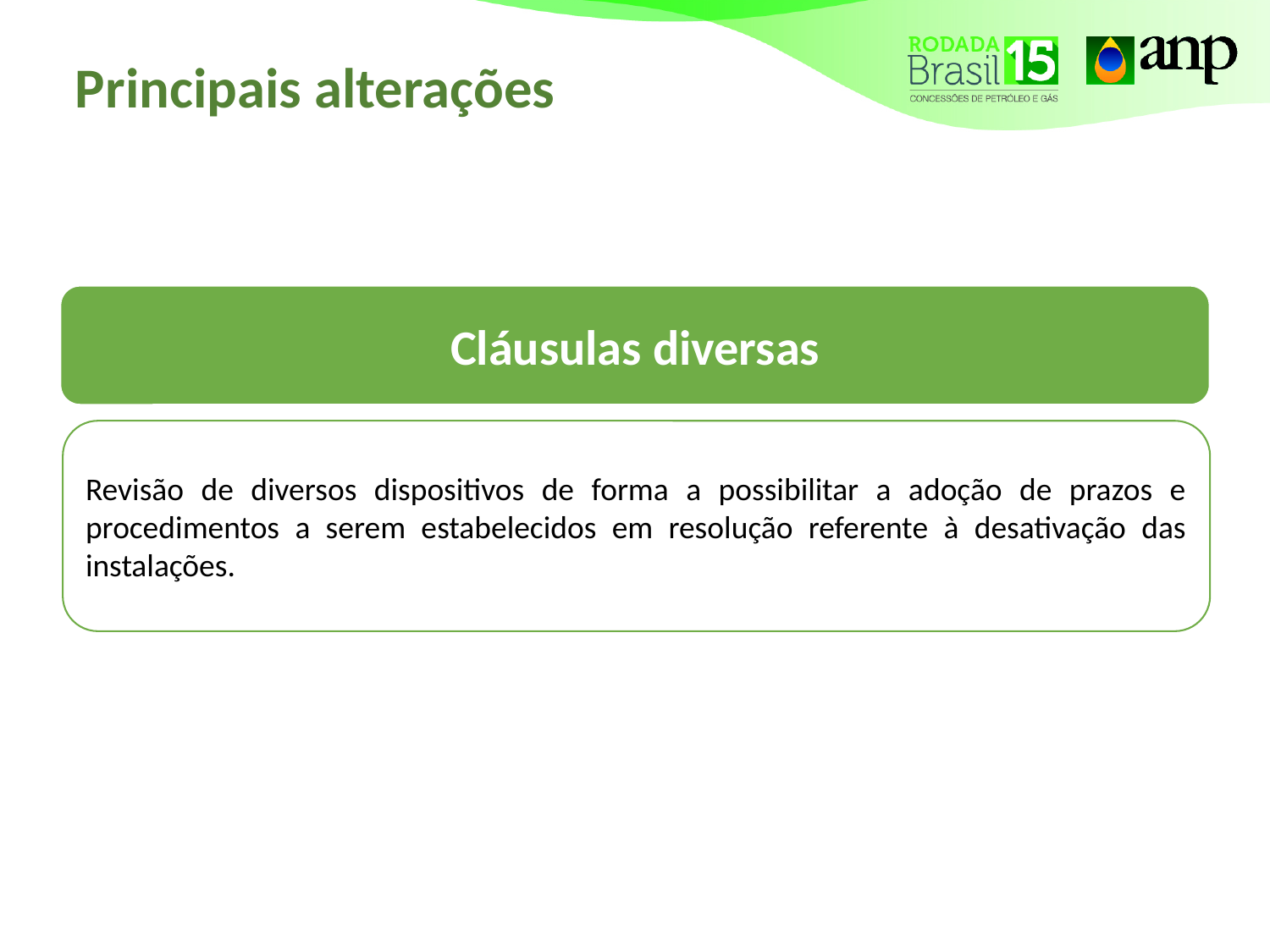

# Principais alterações
Cláusulas diversas
Revisão de diversos dispositivos de forma a possibilitar a adoção de prazos e procedimentos a serem estabelecidos em resolução referente à desativação das instalações.